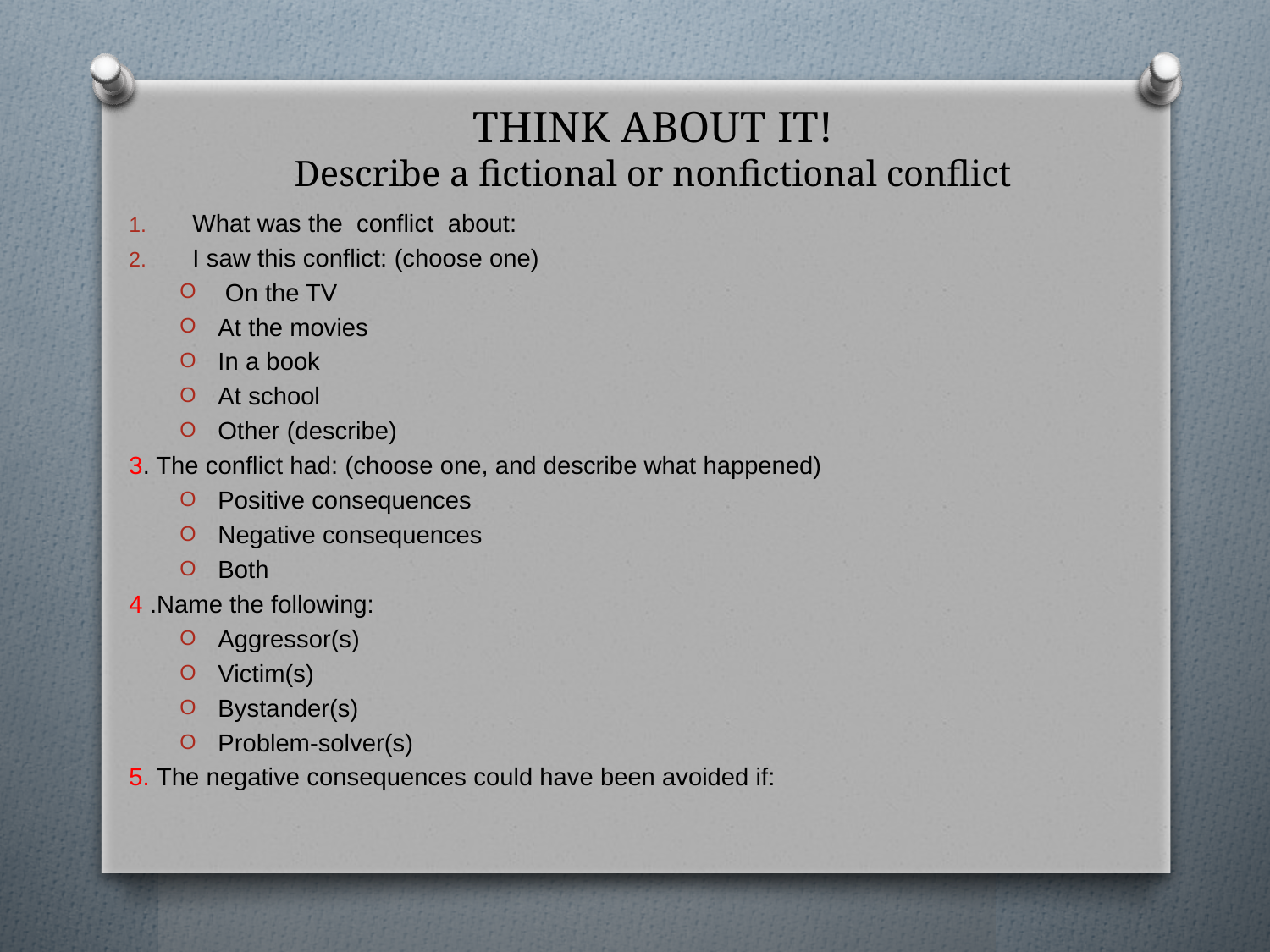

# THINK ABOUT IT! Describe a fictional or nonfictional conflict
What was the  conflict  about:
I saw this conflict: (choose one)
 On the TV
At the movies
In a book
At school
Other (describe)
3. The conflict had: (choose one, and describe what happened)
Positive consequences
Negative consequences
Both
4 .Name the following:
Aggressor(s)
Victim(s)
Bystander(s)
Problem-solver(s)
5. The negative consequences could have been avoided if: